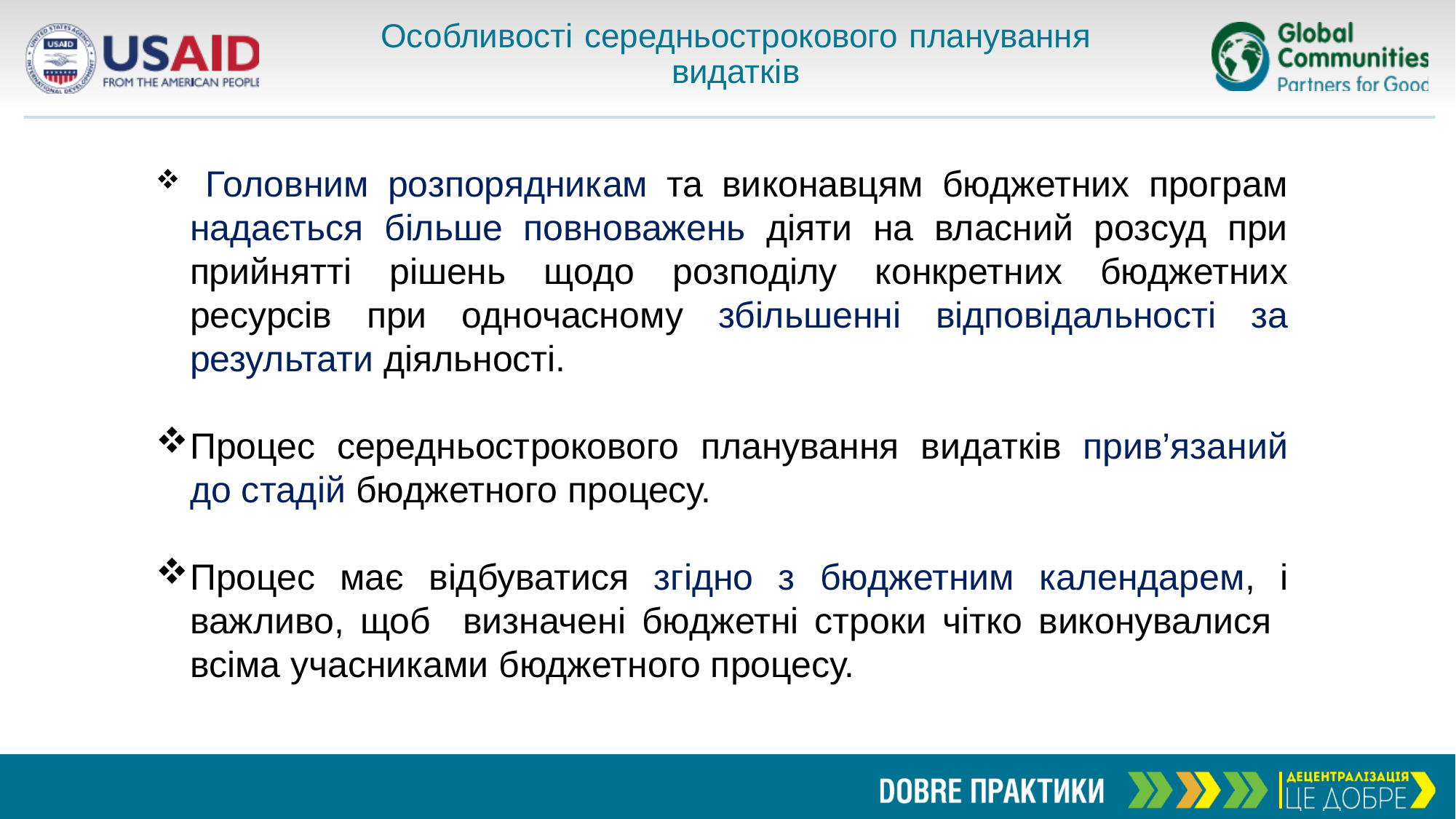

# Особливості середньострокового планування видатків

 Головним розпорядникам та виконавцям бюджетних програм надається більше повноважень діяти на власний розсуд при прийнятті рішень щодо розподілу конкретних бюджетних ресурсів при одночасному збільшенні відповідальності за результати діяльності.

Процес середньострокового планування видатків прив’язаний до стадій бюджетного процесу.

Процес має відбуватися згідно з бюджетним календарем, і важливо, щоб  визначені бюджетні строки чітко виконувалися  всіма учасниками бюджетного процесу.